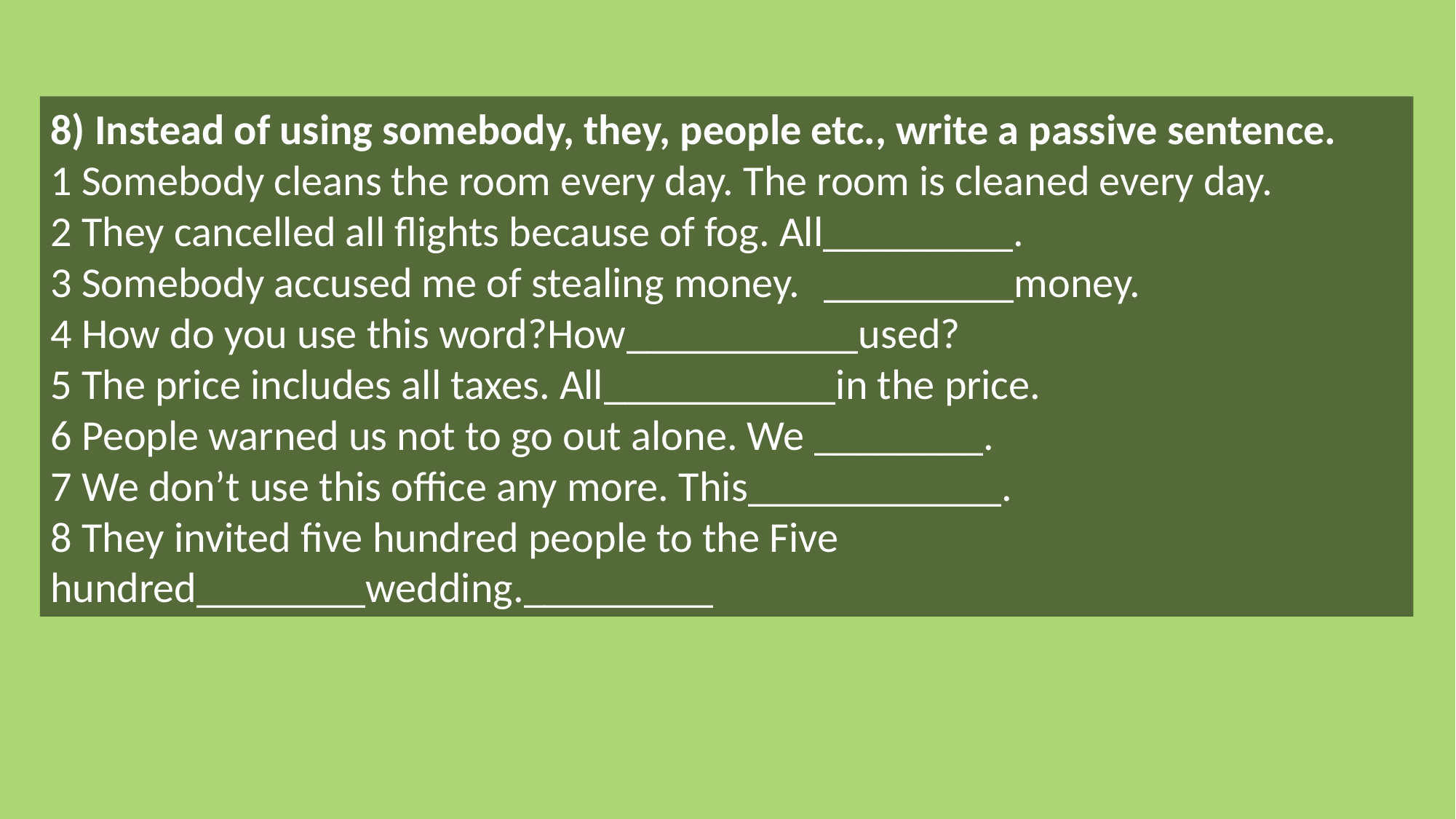

8) Instead of using somebody, they, people etc., write a passive sentence.
1 Somebody cleans the room every day. The room is cleaned every day.
2 They cancelled all flights because of fog. All_________.
3 Somebody accused me of stealing money.	 _________money.
4 How do you use this word?How___________used?
5 The price includes all taxes. All___________in the price.
6 People warned us not to go out alone. We	________.
7 We don’t use this office any more. This____________.
8 They invited five hundred people to the Five hundred________wedding._________